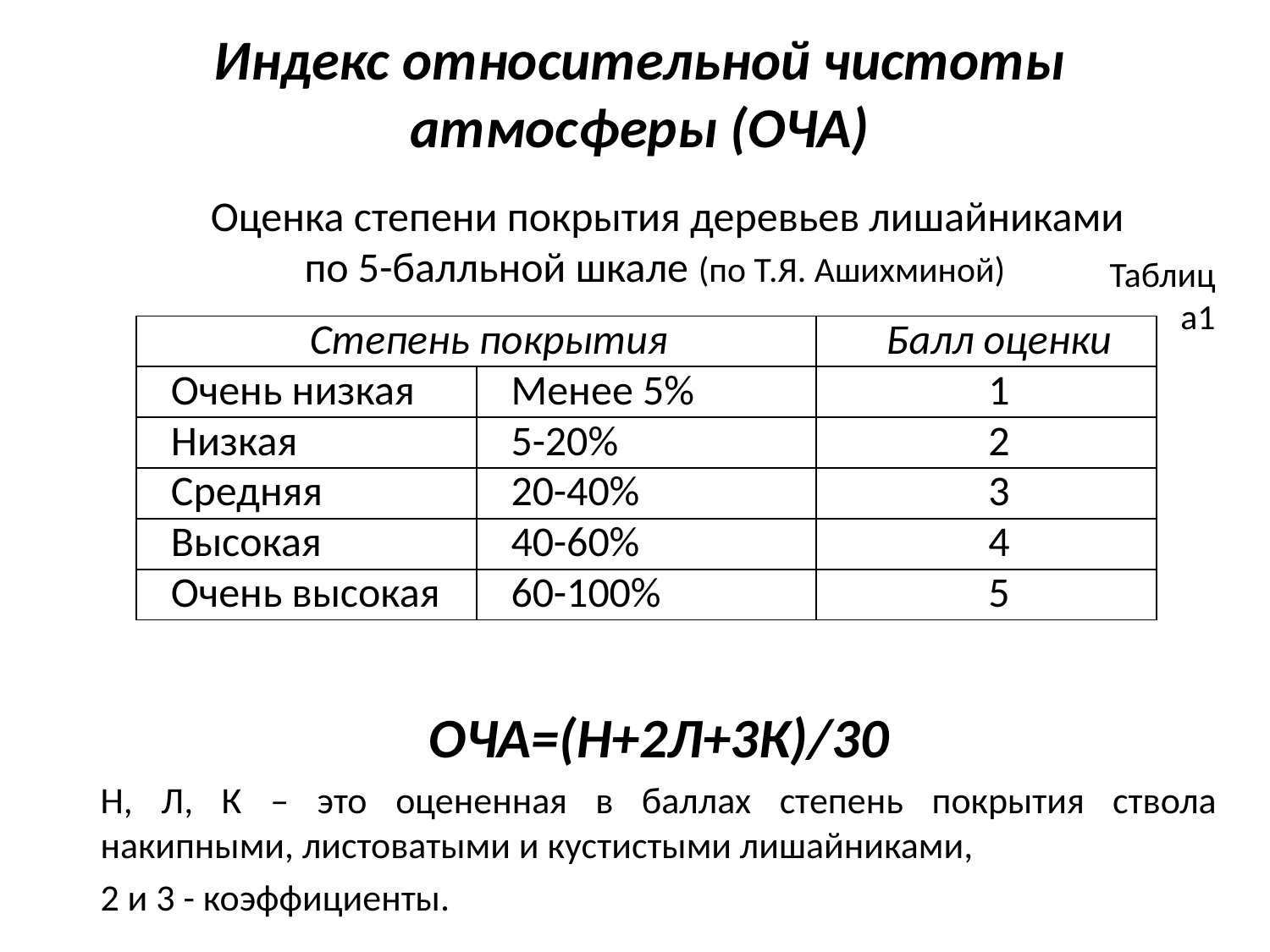

# Индекс относительной чистоты атмосферы (ОЧА)
Оценка степени покрытия деревьев лишайниками по 5-балльной шкале (по Т.Я. Ашихминой)
Таблица1
| Степень покрытия |  | Балл оценки |
| --- | --- | --- |
| Очень низкая | Менее 5% | 1 |
| Низкая | 5-20% | 2 |
| Средняя | 20-40% | 3 |
| Высокая | 40-60% | 4 |
| Очень высокая | 60-100% | 5 |
ОЧА=(Н+2Л+3К)/30
Н, Л, К – это оцененная в баллах степень покрытия ствола накипными, листоватыми и кустистыми лишайниками,
2 и 3 - коэффициенты.